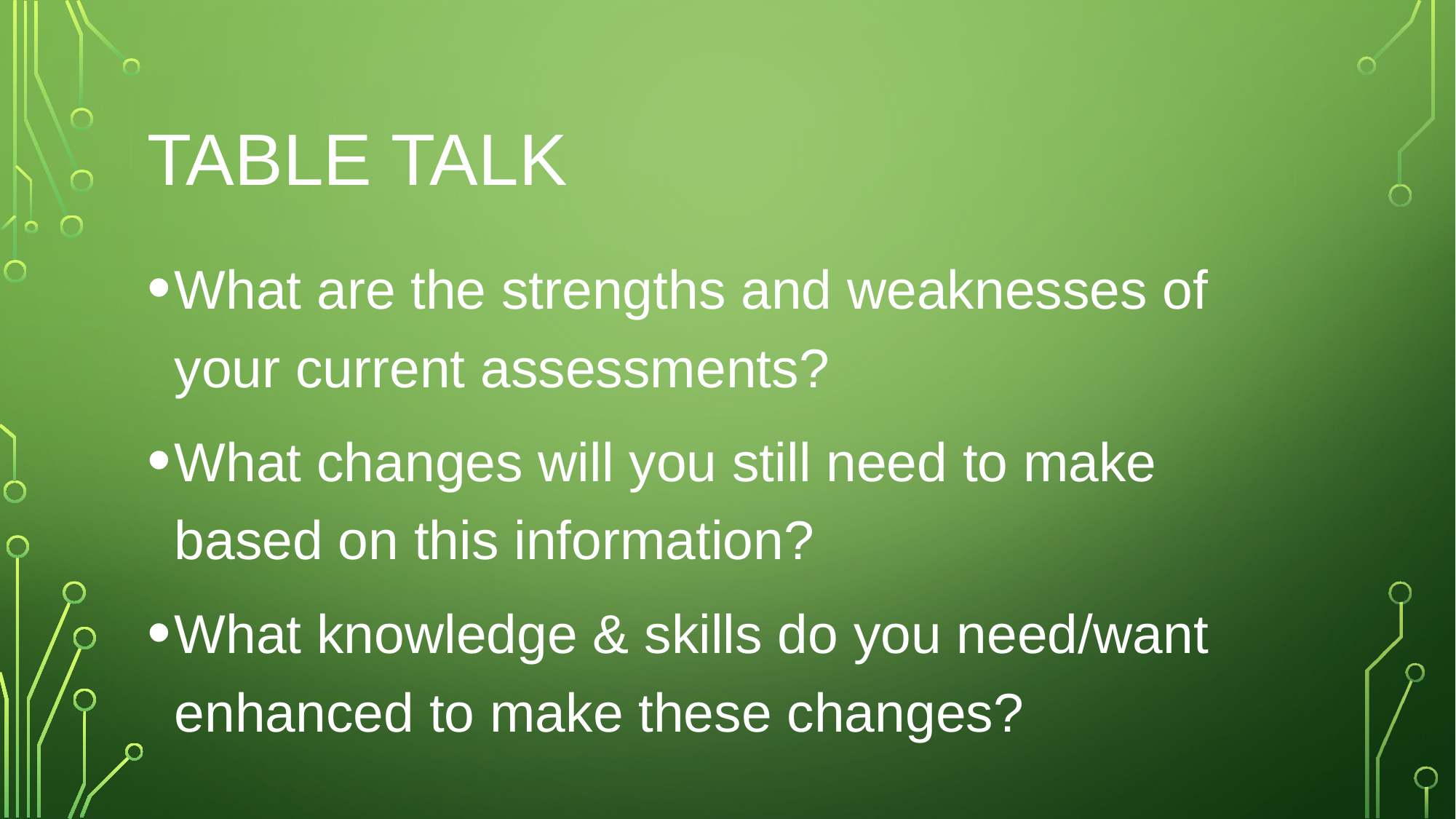

# Table talk
What are the strengths and weaknesses of your current assessments?
What changes will you still need to make based on this information?
What knowledge & skills do you need/want enhanced to make these changes?